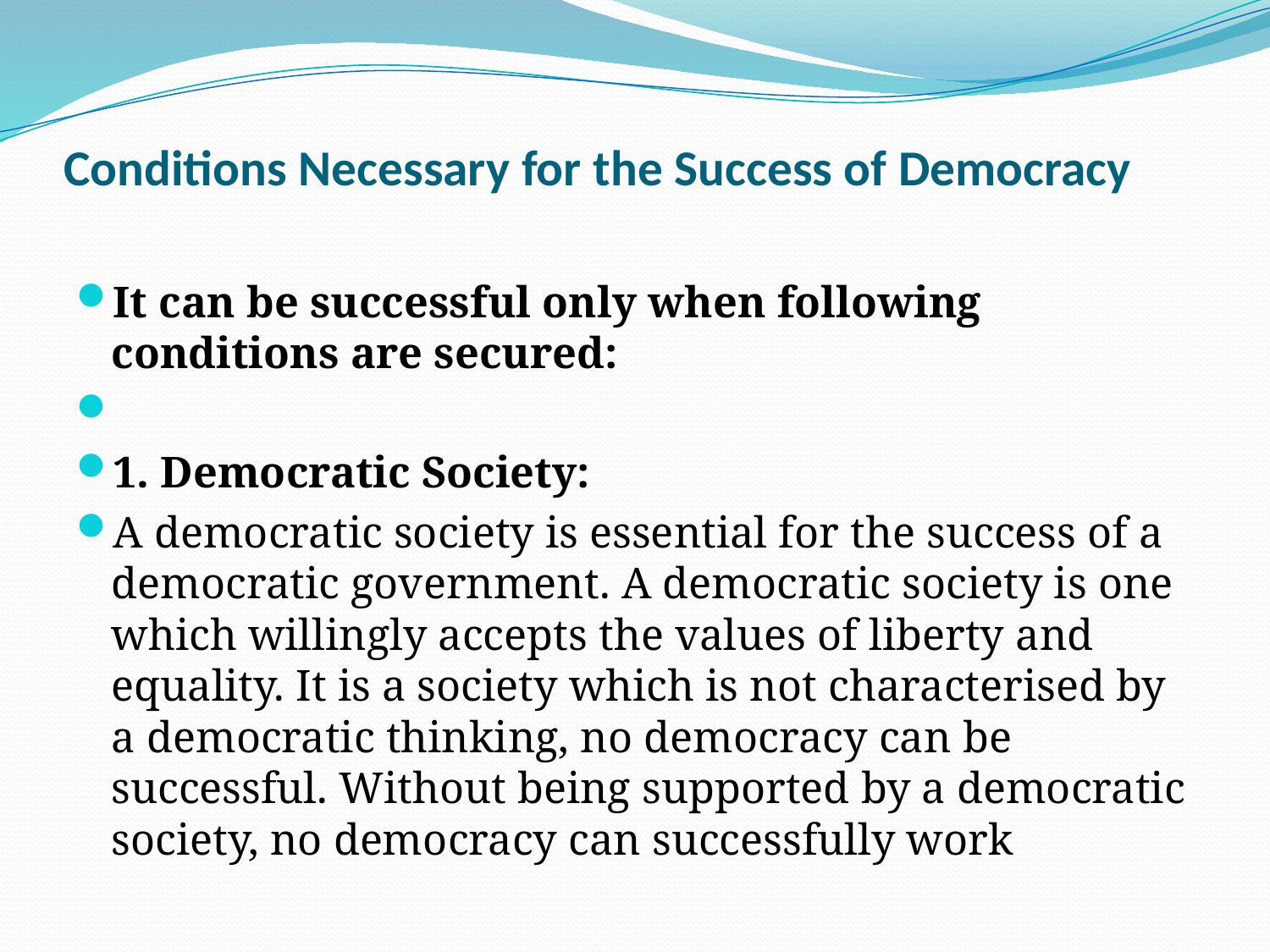

# Conditions Necessary for the Success of Democracy
It can be successful only when following conditions are secured:

1. Democratic Society:
A democratic society is essential for the success of a democratic government. A democratic society is one which willingly accepts the values of liberty and equality. It is a society which is not characterised by a democratic thinking, no democracy can be successful. Without being supported by a democratic society, no democracy can successfully work